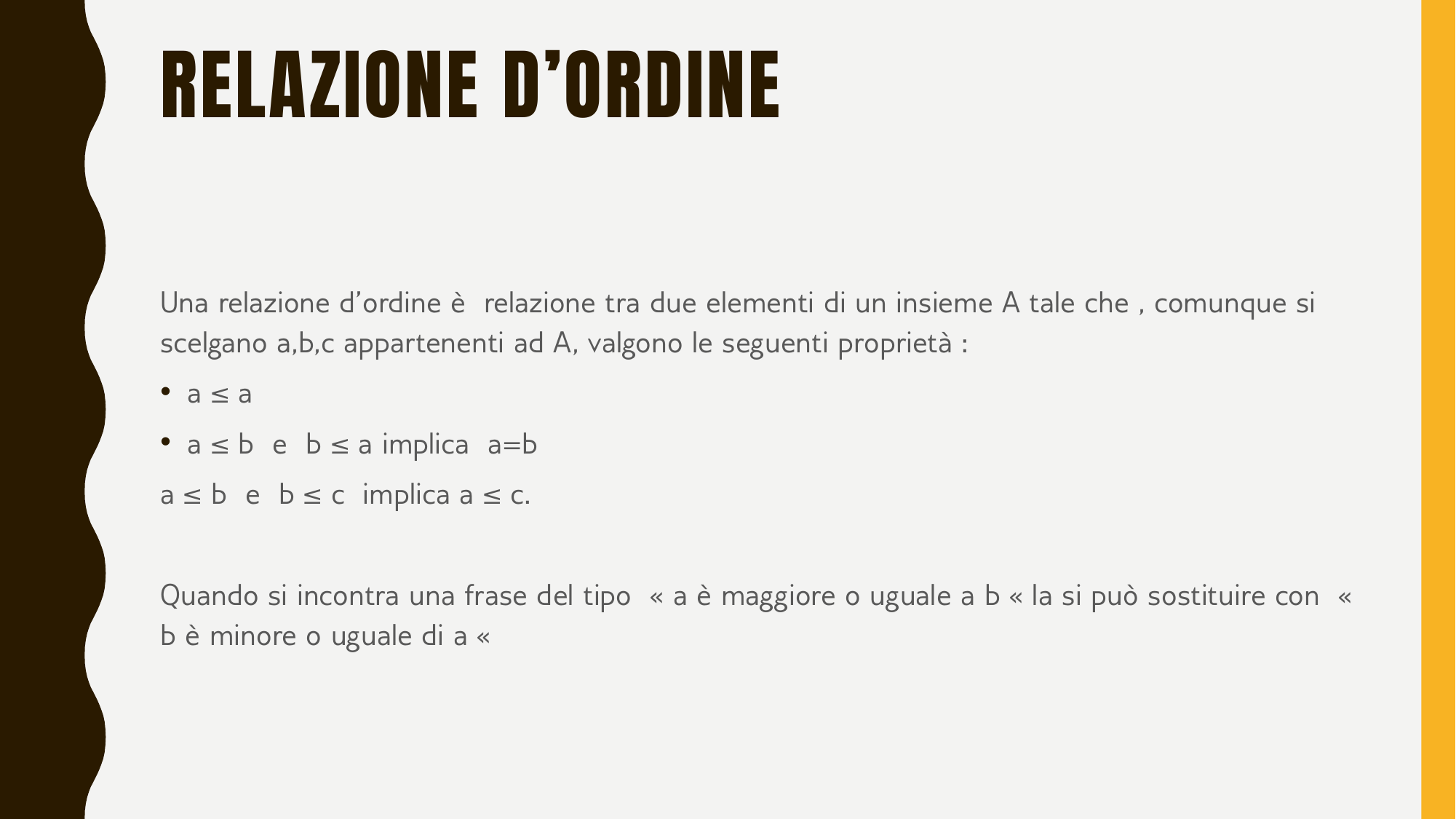

# Relazione d’ordine
Una relazione d’ordine è  relazione tra due elementi di un insieme A tale che , comunque si scelgano a,b,c appartenenti ad A, valgono le seguenti proprietà :
a ≤ a
a ≤ b  e  b ≤ a implica  a=b
a ≤ b  e  b ≤ c  implica a ≤ c.

Quando si incontra una frase del tipo  « a è maggiore o uguale a b « la si può sostituire con  « b è minore o uguale di a «